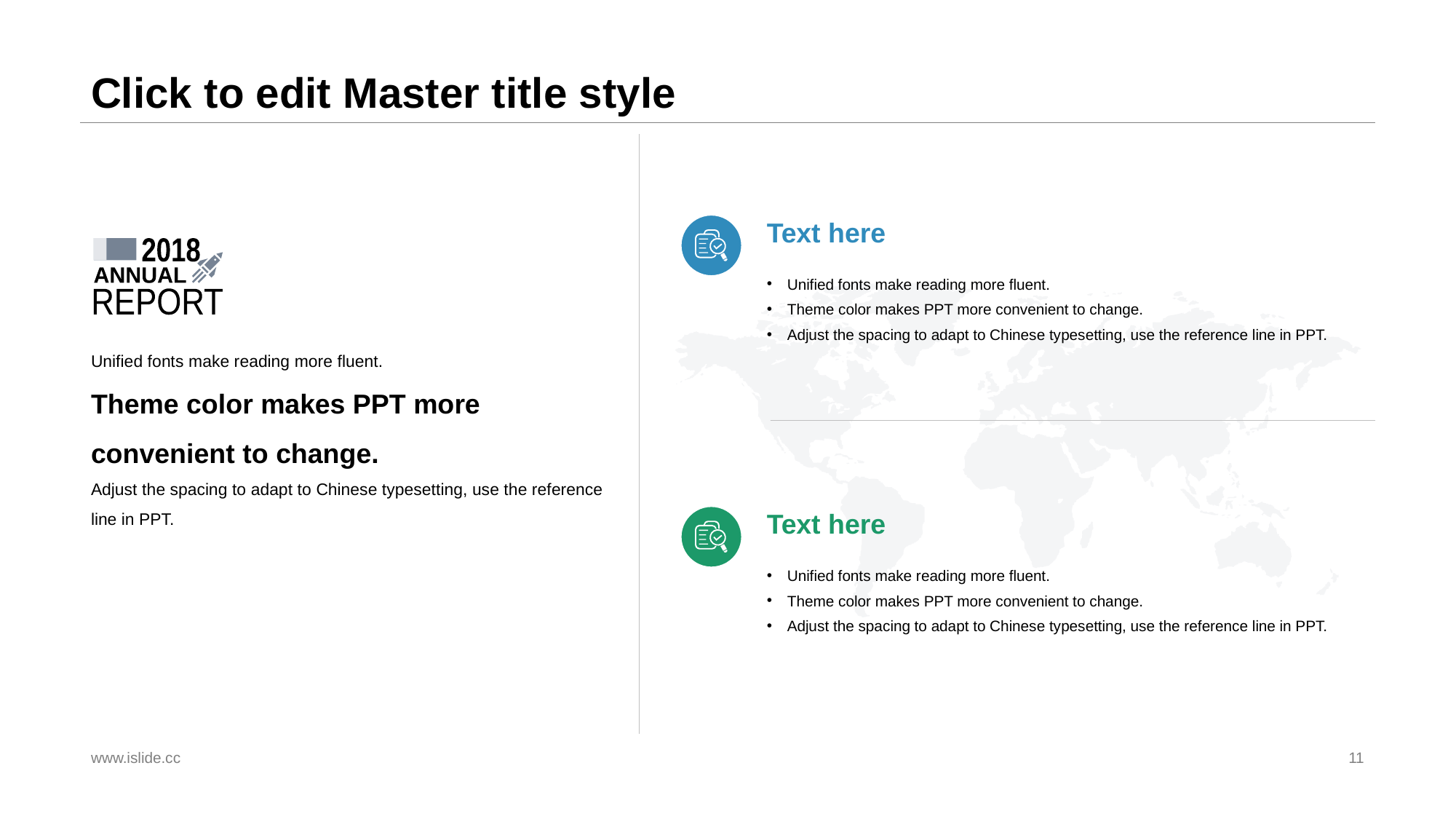

# Click to edit Master title style
Text here

2018

Unified fonts make reading more fluent.
Theme color makes PPT more convenient to change.
Adjust the spacing to adapt to Chinese typesetting, use the reference line in PPT.
ANNUAL

REPORT

Unified fonts make reading more fluent.
Theme color makes PPT more convenient to change.
Adjust the spacing to adapt to Chinese typesetting, use the reference line in PPT.

Text here

Unified fonts make reading more fluent.
Theme color makes PPT more convenient to change.
Adjust the spacing to adapt to Chinese typesetting, use the reference line in PPT.

www.islide.cc
11